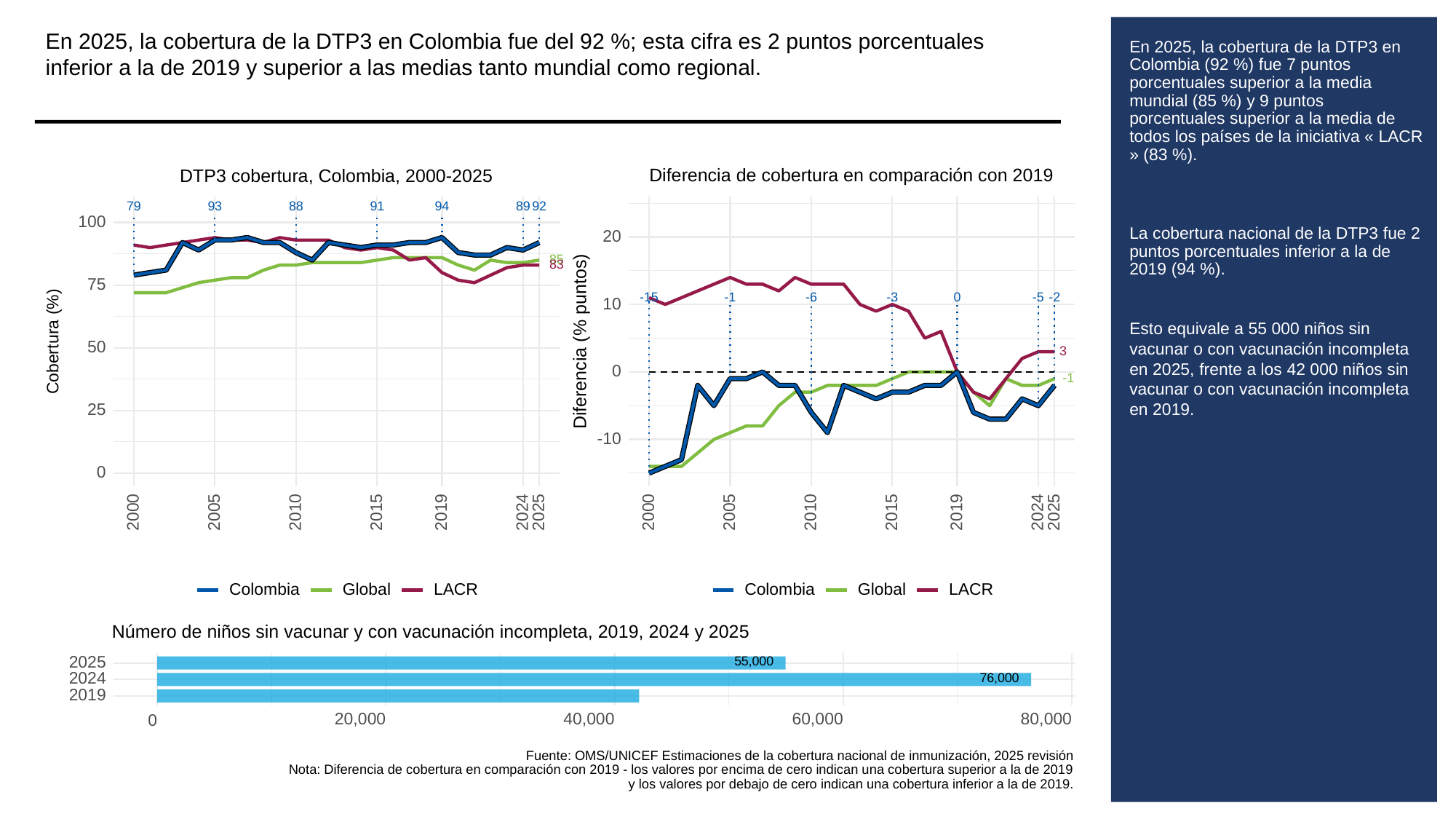

En 2025, la cobertura de la DTP3 en Colombia fue del 92 %; esta cifra es 2 puntos porcentuales inferior a la de 2019 y superior a las medias tanto mundial como regional.
# En 2025, la cobertura de la DTP3 en Colombia (92 %) fue 7 puntos porcentuales superior a la media mundial (85 %) y 9 puntos porcentuales superior a la media de todos los países de la iniciativa « LACR » (83 %).

La cobertura nacional de la DTP3 fue 2 puntos porcentuales inferior a la de 2019 (94 %).

Esto equivale a 55 000 niños sin vacunar o con vacunación incompleta en 2025, frente a los 42 000 niños sin vacunar o con vacunación incompleta en 2019.

Diferencia de cobertura en comparación con 2019
DTP3 cobertura, Colombia, 2000-2025

93
79
88
91
94
89
92

100

20

85

83

75

-3
-15
-6
0
-1
-2
-5
10

Diferencia (% puntos)
Cobertura (%)

50
3

0

-1

25

-10

0

2000
2005
2010
2015
2019
2024
2025
2000
2005
2010
2015
2019
2024
2025
Colombia
Global
LACR
Colombia
Global
LACR

Número de niños sin vacunar y con vacunación incompleta, 2019, 2024 y 2025

55,000
2025

76,000
2024

2019

20,000
40,000
60,000
80,000
0
Fuente: OMS/UNICEF Estimaciones de la cobertura nacional de inmunización, 2025 revisión
Nota: Diferencia de cobertura en comparación con 2019 - los valores por encima de cero indican una cobertura superior a la de 2019
y los valores por debajo de cero indican una cobertura inferior a la de 2019.